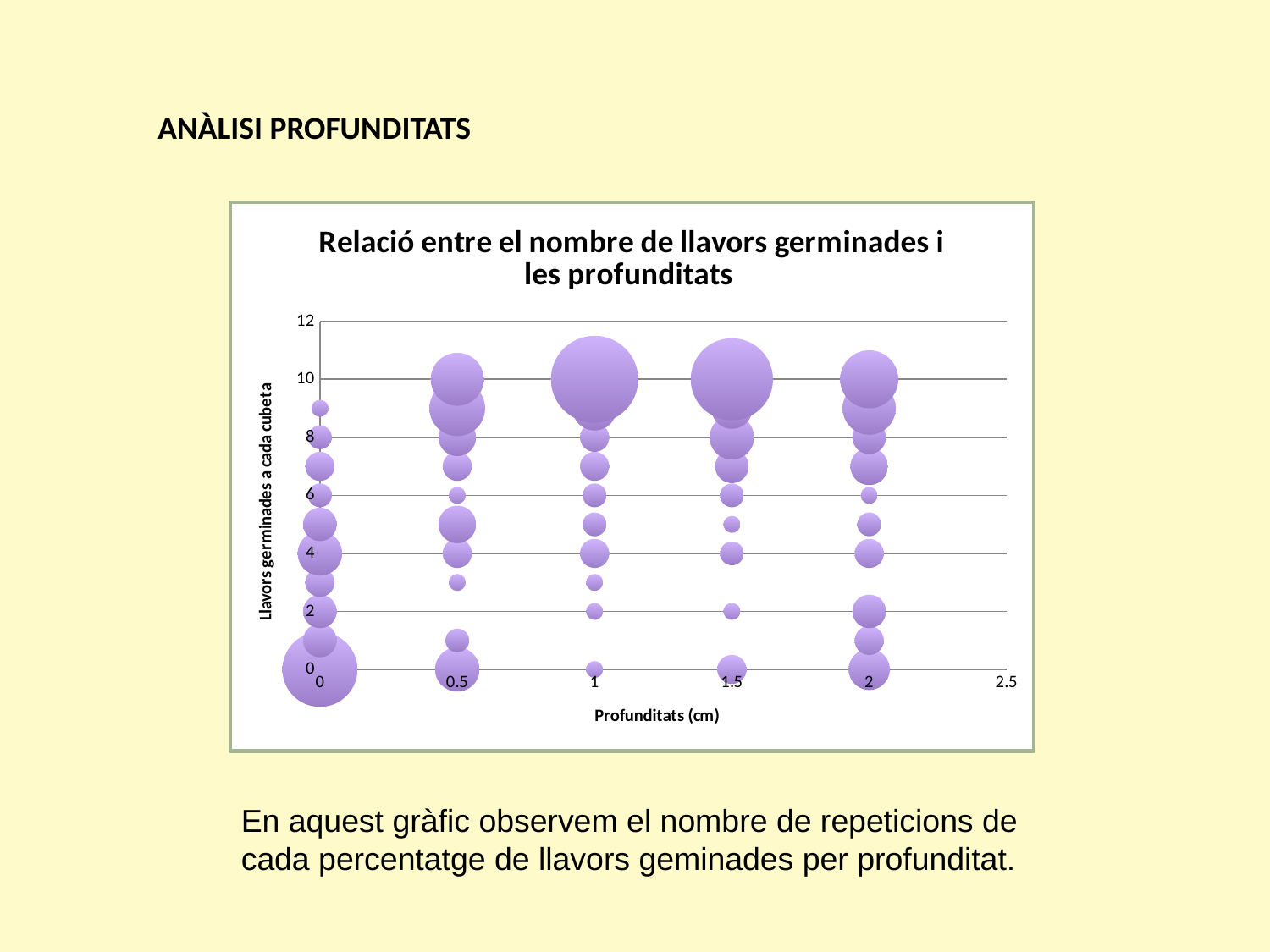

ANÀLISI PROFUNDITATS

### Chart: Relació entre el nombre de llavors germinades i les profunditats

| Category |  |
|---|---|
En aquest gràfic observem el nombre de repeticions de cada percentatge de llavors geminades per profunditat.